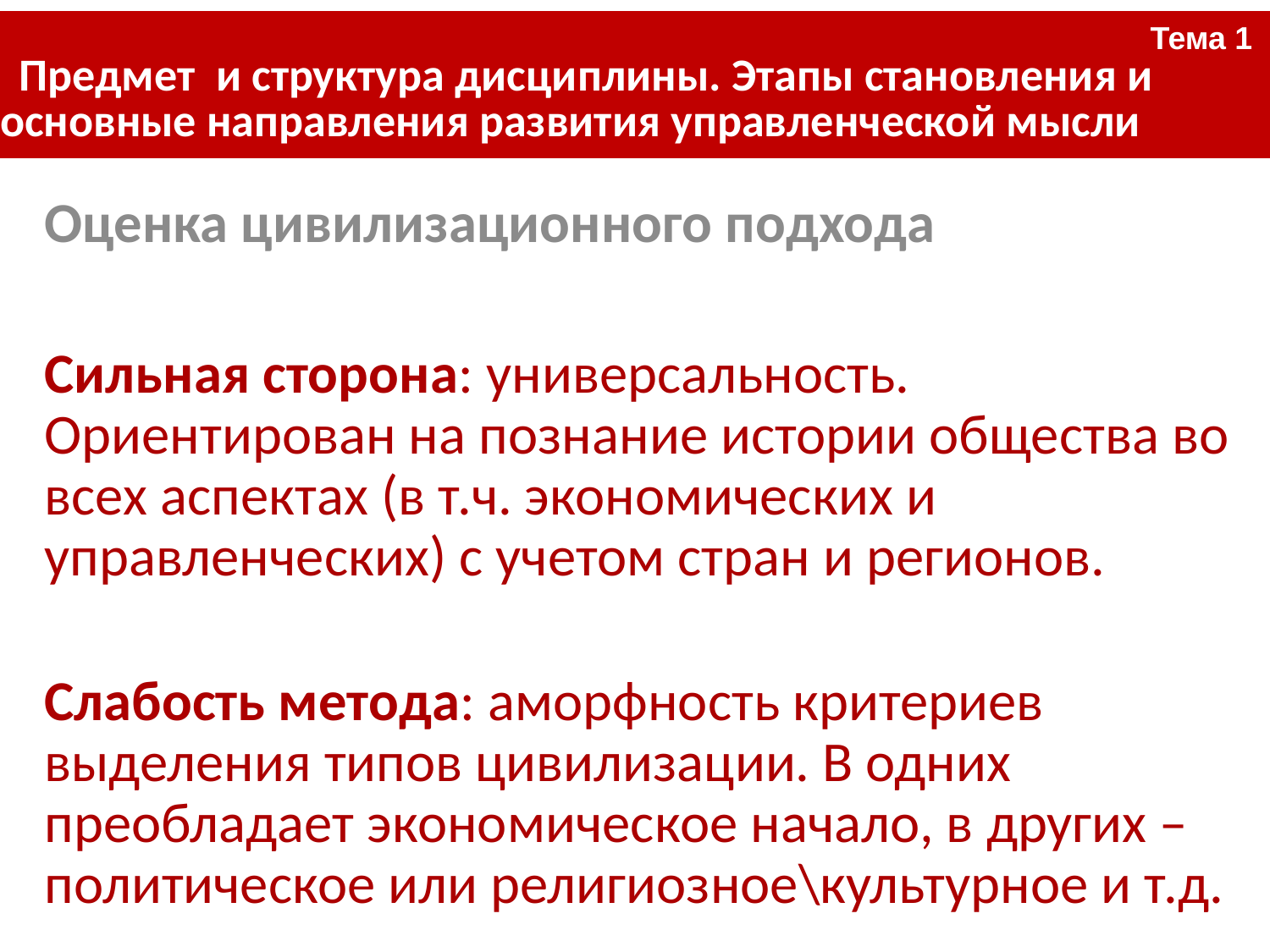

| Тема 1 Предмет и структура дисциплины. Этапы становления и основные направления развития управленческой мысли |
| --- |
| Тема 1 Управление в Западной Европе в Средние века |
| --- |
#
Оценка цивилизационного подхода

Сильная сторона: универсальность. Ориентирован на познание истории общества во всех аспектах (в т.ч. экономических и управленческих) с учетом стран и регионов.

Слабость метода: аморфность критериев выделения типов цивилизации. В одних преобладает экономическое начало, в других – политическое или религиозное\культурное и т.д.